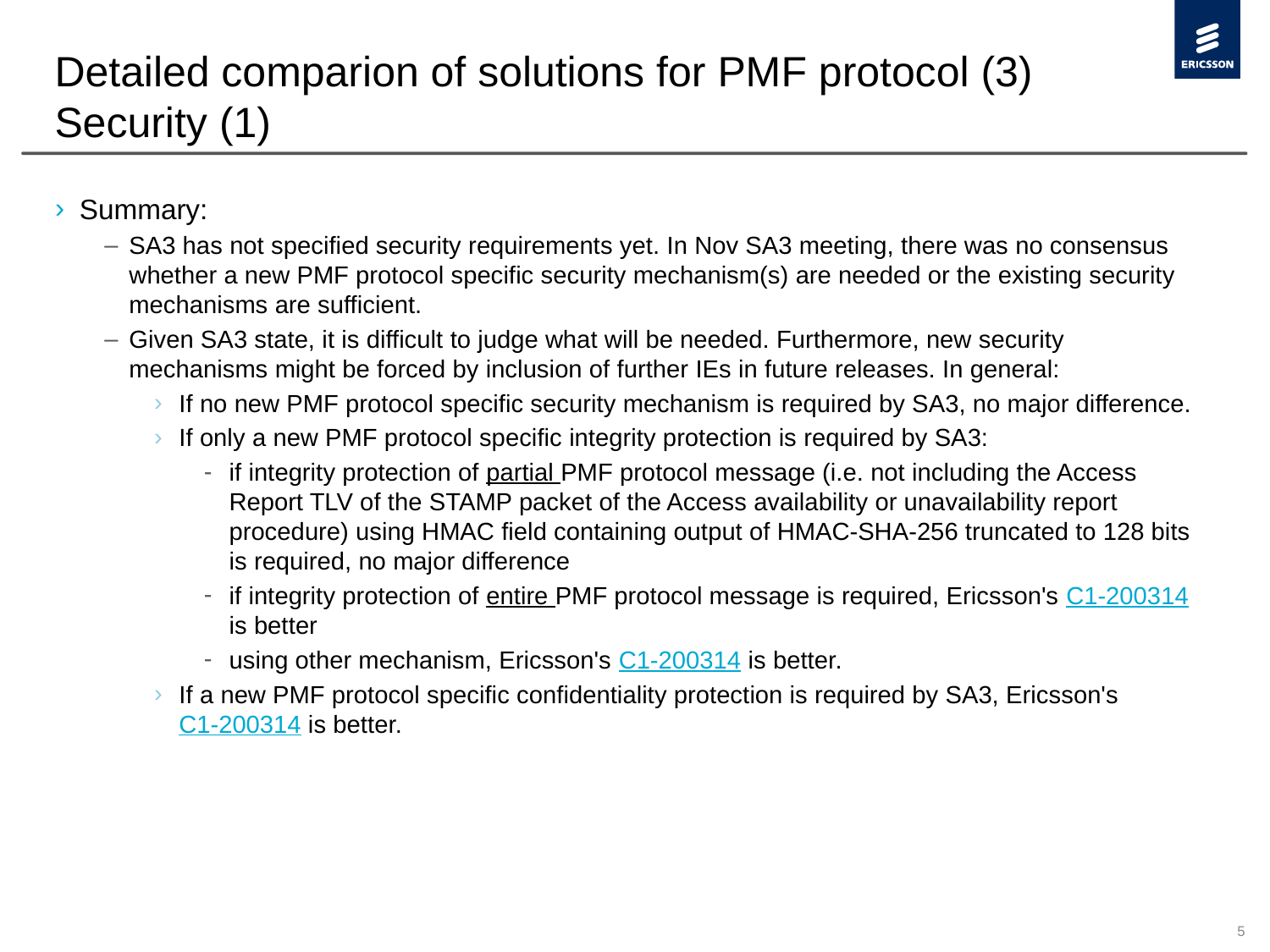

# Detailed comparion of solutions for PMF protocol (3) Security (1)
Summary:
SA3 has not specified security requirements yet. In Nov SA3 meeting, there was no consensus whether a new PMF protocol specific security mechanism(s) are needed or the existing security mechanisms are sufficient.
Given SA3 state, it is difficult to judge what will be needed. Furthermore, new security mechanisms might be forced by inclusion of further IEs in future releases. In general:
If no new PMF protocol specific security mechanism is required by SA3, no major difference.
If only a new PMF protocol specific integrity protection is required by SA3:
if integrity protection of partial PMF protocol message (i.e. not including the Access Report TLV of the STAMP packet of the Access availability or unavailability report procedure) using HMAC field containing output of HMAC-SHA-256 truncated to 128 bits is required, no major difference
if integrity protection of entire PMF protocol message is required, Ericsson's C1-200314 is better
using other mechanism, Ericsson's C1-200314 is better.
If a new PMF protocol specific confidentiality protection is required by SA3, Ericsson's C1-200314 is better.